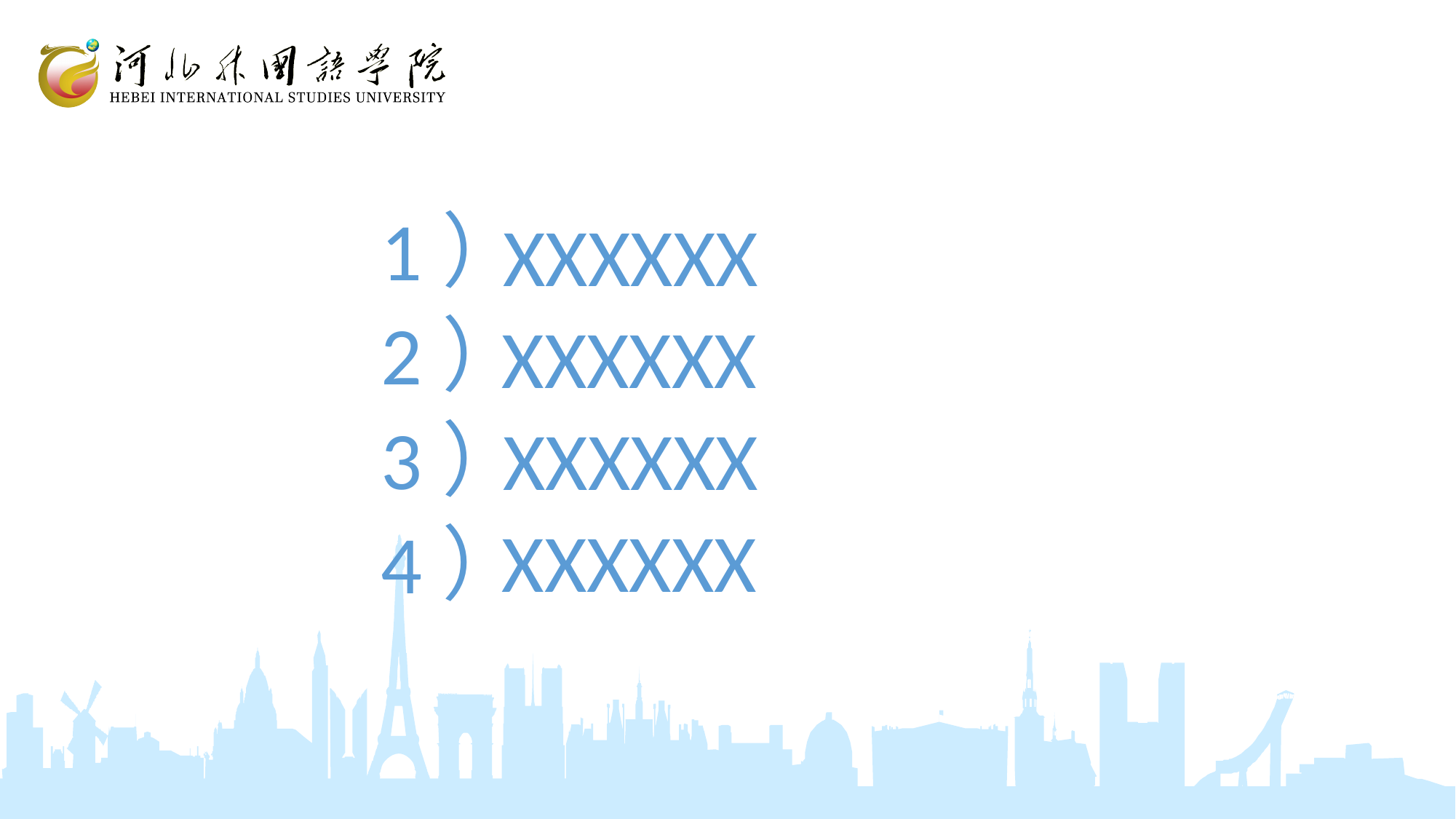

1）
XXXXXX
2）
XXXXXX
3）
XXXXXX
XXXXXX
4）
ADD YOUR TITLE